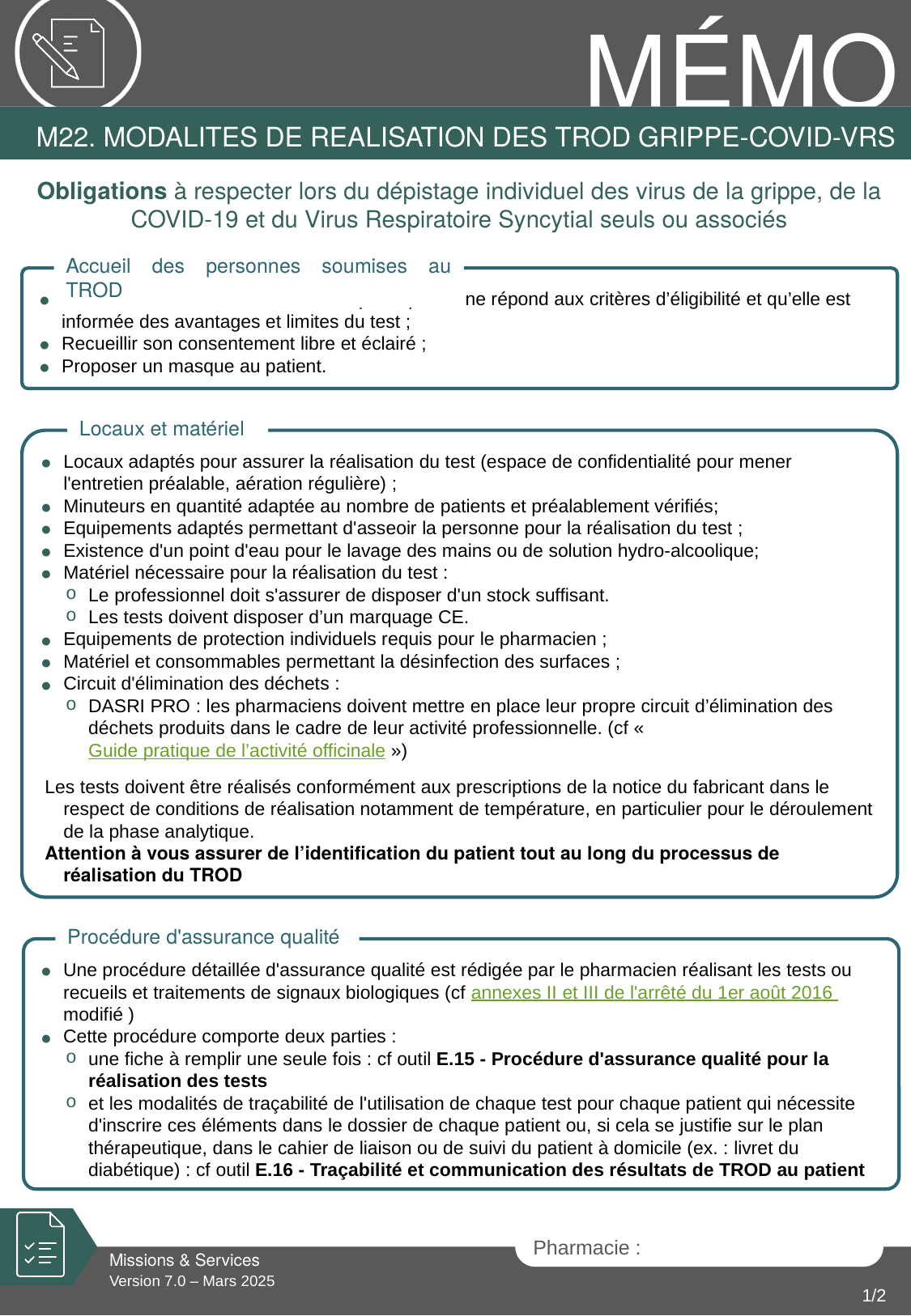

# M22. MODALITES DE REALISATION DES TROD GRIPPE-COVID-VRS
Obligations à respecter lors du dépistage individuel des virus de la grippe, de la COVID-19 et du Virus Respiratoire Syncytial seuls ou associés
Accueil des personnes soumises au TROD

Vérifier avant la réalisation du test, que la personne répond aux critères d’éligibilité et qu’elle est informée des avantages et limites du test ;
Recueillir son consentement libre et éclairé ;
Proposer un masque au patient.
Locaux et matériel

Locaux adaptés pour assurer la réalisation du test (espace de confidentialité pour mener l'entretien préalable, aération régulière) ;
Minuteurs en quantité adaptée au nombre de patients et préalablement vérifiés;
Equipements adaptés permettant d'asseoir la personne pour la réalisation du test ;
Existence d'un point d'eau pour le lavage des mains ou de solution hydro-alcoolique;
Matériel nécessaire pour la réalisation du test :
Le professionnel doit s'assurer de disposer d'un stock suffisant.
Les tests doivent disposer d’un marquage CE.
Equipements de protection individuels requis pour le pharmacien ;
Matériel et consommables permettant la désinfection des surfaces ;
Circuit d'élimination des déchets :
DASRI PRO : les pharmaciens doivent mettre en place leur propre circuit d’élimination des déchets produits dans le cadre de leur activité professionnelle. (cf « Guide pratique de l’activité officinale »)

Les tests doivent être réalisés conformément aux prescriptions de la notice du fabricant dans le respect de conditions de réalisation notamment de température, en particulier pour le déroulement de la phase analytique.
Attention à vous assurer de l’identification du patient tout au long du processus de réalisation du TROD
Procédure d'assurance qualité

Une procédure détaillée d'assurance qualité est rédigée par le pharmacien réalisant les tests ou recueils et traitements de signaux biologiques (cf annexes II et III de l'arrêté du 1er août 2016 modifié )
Cette procédure comporte deux parties :
une fiche à remplir une seule fois : cf outil E.15 - Procédure d'assurance qualité pour la réalisation des tests
et les modalités de traçabilité de l'utilisation de chaque test pour chaque patient qui nécessite d'inscrire ces éléments dans le dossier de chaque patient ou, si cela se justifie sur le plan thérapeutique, dans le cahier de liaison ou de suivi du patient à domicile (ex. : livret du diabétique) : cf outil E.16 - Traçabilité et communication des résultats de TROD au patient
1/2